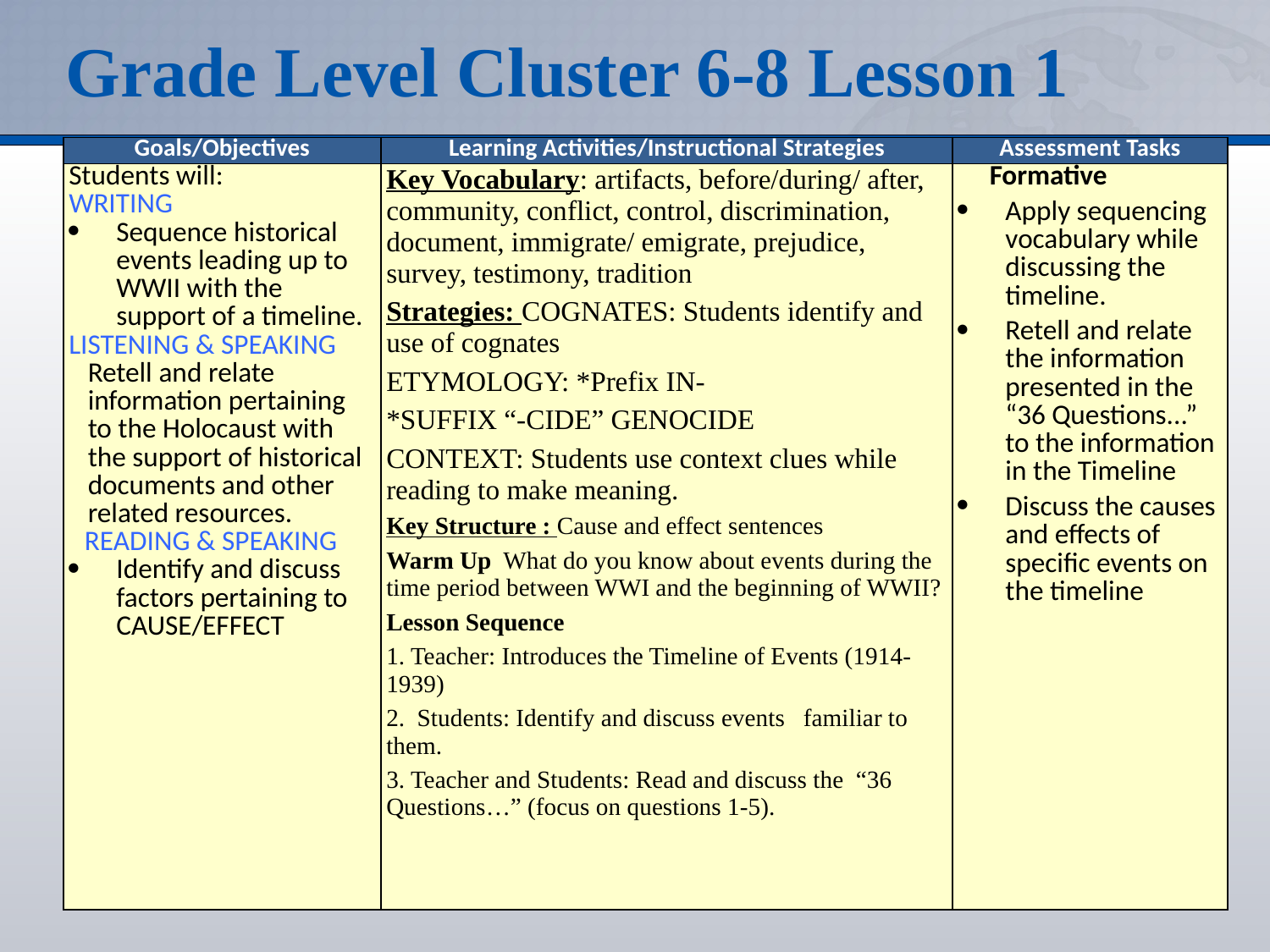

# Grade Level Cluster 6-8 Lesson 1
| Goals/Objectives | Learning Activities/Instructional Strategies | Assessment Tasks |
| --- | --- | --- |
| Students will: WRITING Sequence historical events leading up to WWII with the support of a timeline. LISTENING & SPEAKING Retell and relate information pertaining to the Holocaust with the support of historical documents and other related resources. READING & SPEAKING Identify and discuss factors pertaining to CAUSE/EFFECT | Key Vocabulary: artifacts, before/during/ after, community, conflict, control, discrimination, document, immigrate/ emigrate, prejudice, survey, testimony, tradition Strategies: COGNATES: Students identify and use of cognates ETYMOLOGY: \*Prefix IN- \*SUFFIX “-CIDE” GENOCIDE CONTEXT: Students use context clues while reading to make meaning. Key Structure : Cause and effect sentences Warm Up What do you know about events during the time period between WWI and the beginning of WWII? Lesson Sequence 1. Teacher: Introduces the Timeline of Events (1914-1939) 2. Students: Identify and discuss events familiar to them. 3. Teacher and Students: Read and discuss the “36 Questions…” (focus on questions 1-5). | Formative Apply sequencing vocabulary while discussing the timeline. Retell and relate the information presented in the “36 Questions...” to the information in the Timeline Discuss the causes and effects of specific events on the timeline |
| Equipment needed: computer/projection setup, student computers, internet access |
| --- |